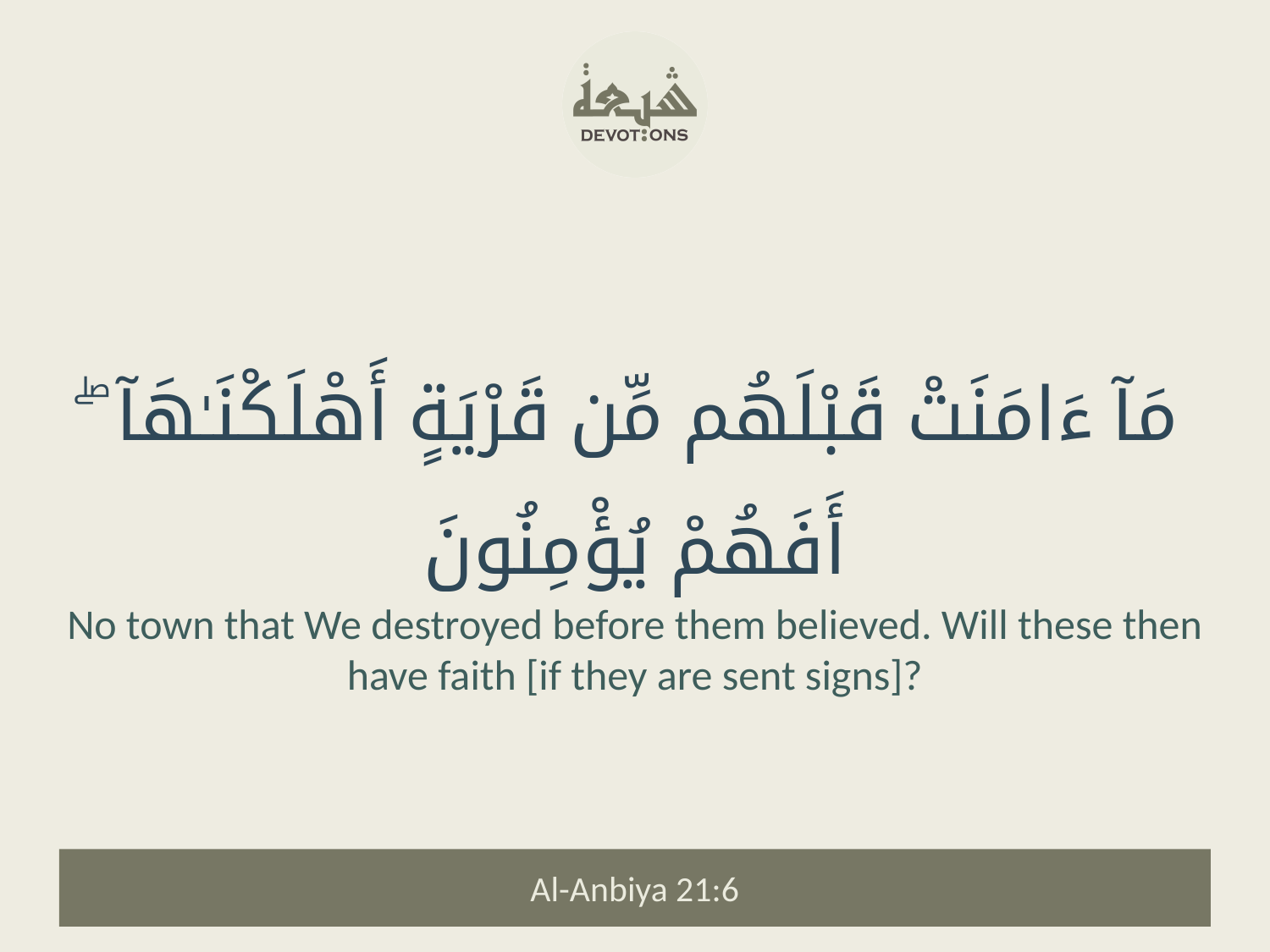

مَآ ءَامَنَتْ قَبْلَهُم مِّن قَرْيَةٍ أَهْلَكْنَـٰهَآ ۖ أَفَهُمْ يُؤْمِنُونَ
No town that We destroyed before them believed. Will these then have faith [if they are sent signs]?
Al-Anbiya 21:6